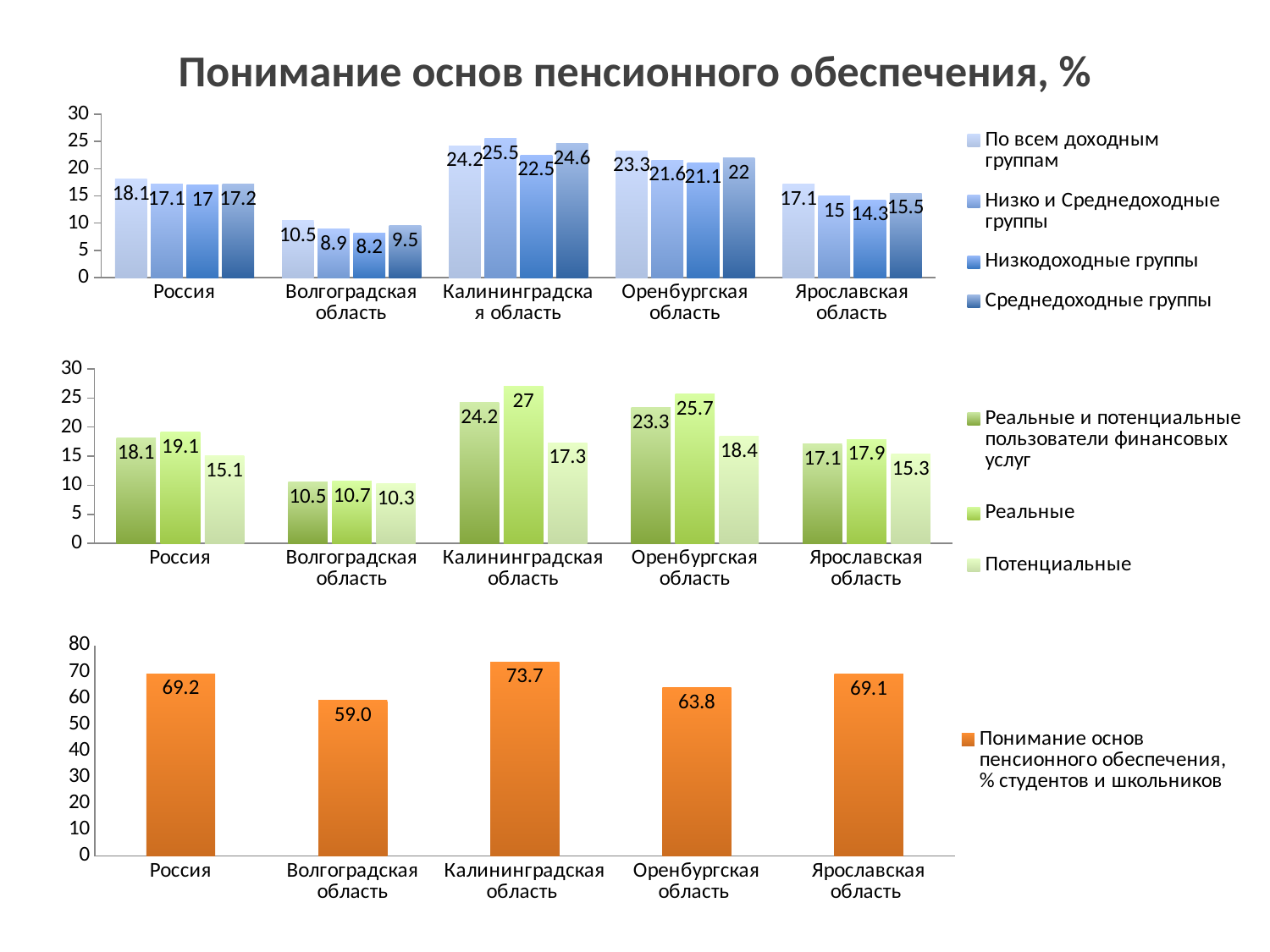

# Понимание основ пенсионного обеспечения, %

### Chart

| Category | По всем доходным группам | Низко и Среднедоходные группы  | Низкодоходные группы | Среднедоходные группы |
|---|---|---|---|---|
| Россия | 18.1 | 17.1 | 17.0 | 17.2 |
| Волгоградская область | 10.5 | 8.9 | 8.2 | 9.5 |
| Калининградская область | 24.2 | 25.5 | 22.5 | 24.6 |
| Оренбургская область | 23.3 | 21.6 | 21.1 | 22.0 |
| Ярославская область | 17.1 | 15.0 | 14.3 | 15.5 |

### Chart

| Category | Реальные и потенциальные пользователи финансовых услуг | Реальные  | Потенциальные   |
|---|---|---|---|
| Россия | 18.1 | 19.1 | 15.1 |
| Волгоградская область | 10.5 | 10.7 | 10.3 |
| Калининградская область | 24.2 | 27.0 | 17.3 |
| Оренбургская область | 23.3 | 25.7 | 18.4 |
| Ярославская область | 17.1 | 17.9 | 15.3 |

### Chart

| Category | Понимание основ пенсионного обеспечения, % студентов и школьников |
|---|---|
| Россия | 69.2 |
| Волгоградская область | 59.0 |
| Калининградская область  | 73.7 |
| Оренбургская область  | 63.8 |
| Ярославская область  | 69.1 |